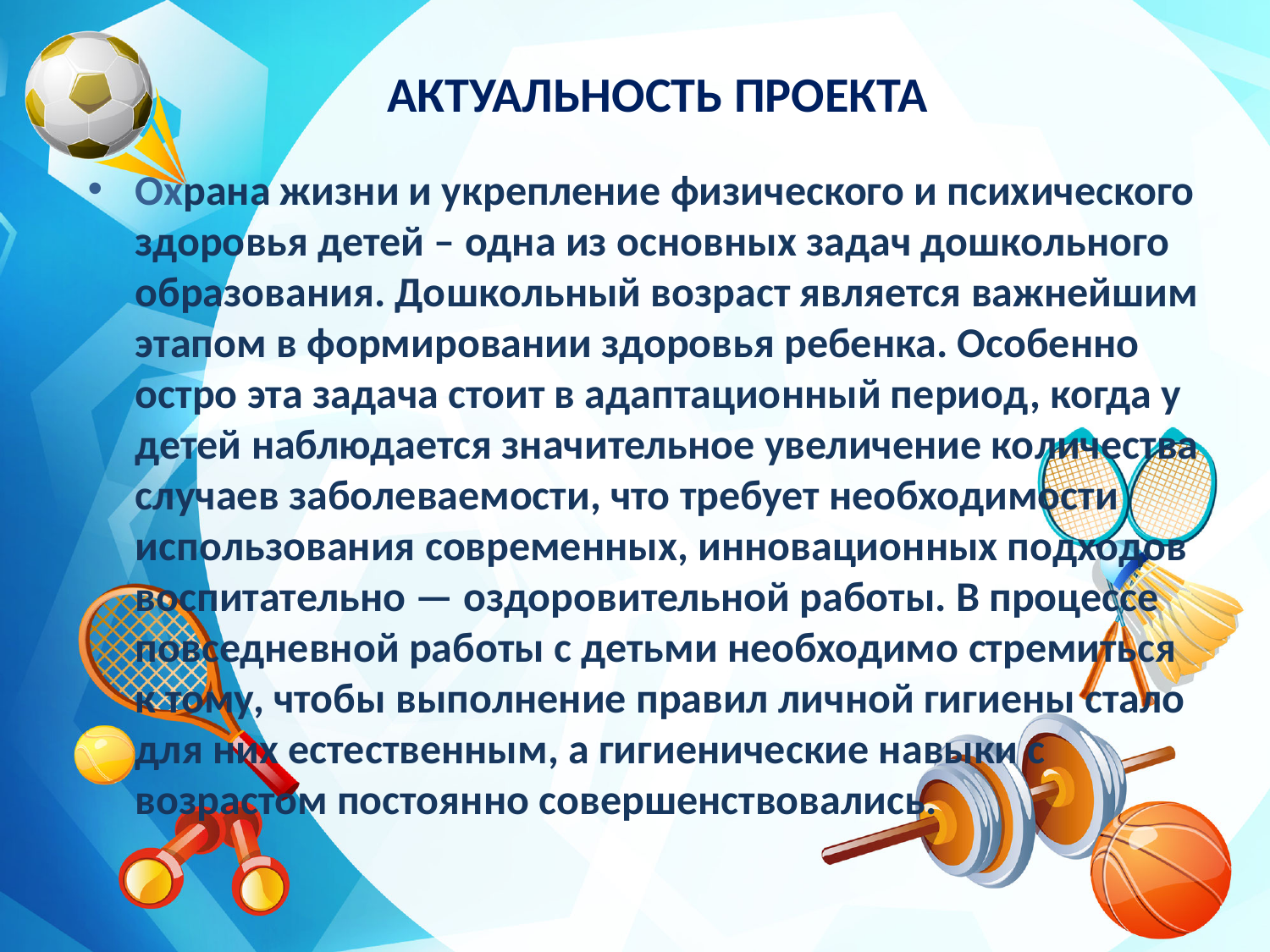

Актуальность проекта
Охрана жизни и укрепление физического и психического здоровья детей – одна из основных задач дошкольного образования. Дошкольный возраст является важнейшим этапом в формировании здоровья ребенка. Особенно остро эта задача стоит в адаптационный период, когда у детей наблюдается значительное увеличение количества случаев заболеваемости, что требует необходимости использования современных, инновационных подходов воспитательно — оздоровительной работы. В процессе повседневной работы с детьми необходимо стремиться к тому, чтобы выполнение правил личной гигиены стало для них естественным, а гигиенические навыки с возрастом постоянно совершенствовались.